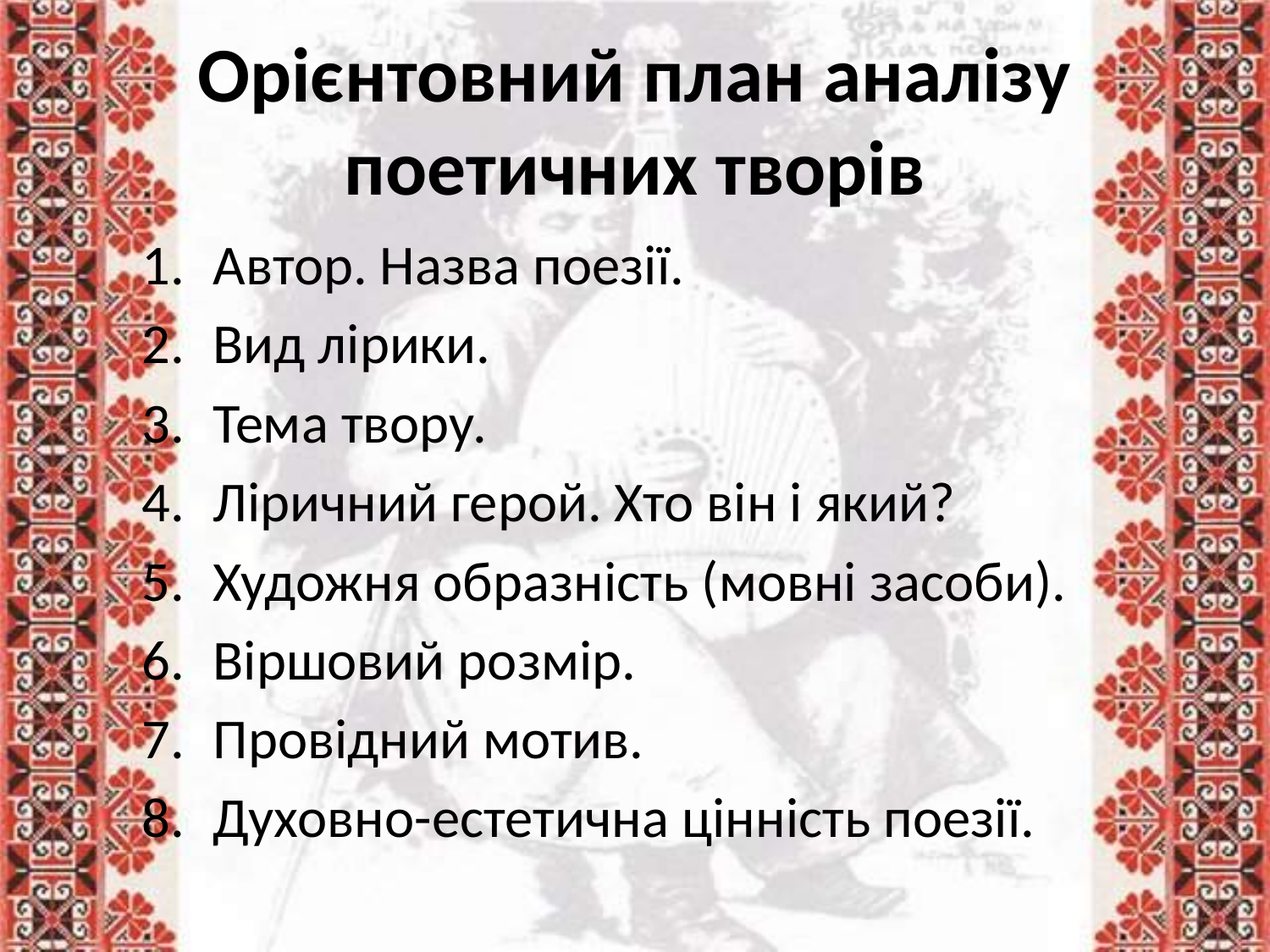

# Орієнтовний план аналізу поетичних творів
Автор. Назва поезії.
Вид лірики.
Тема твору.
Ліричний герой. Хто він і який?
Художня образність (мовні засоби).
Віршовий розмір.
Провідний мотив.
Духовно-естетична цінність поезії.